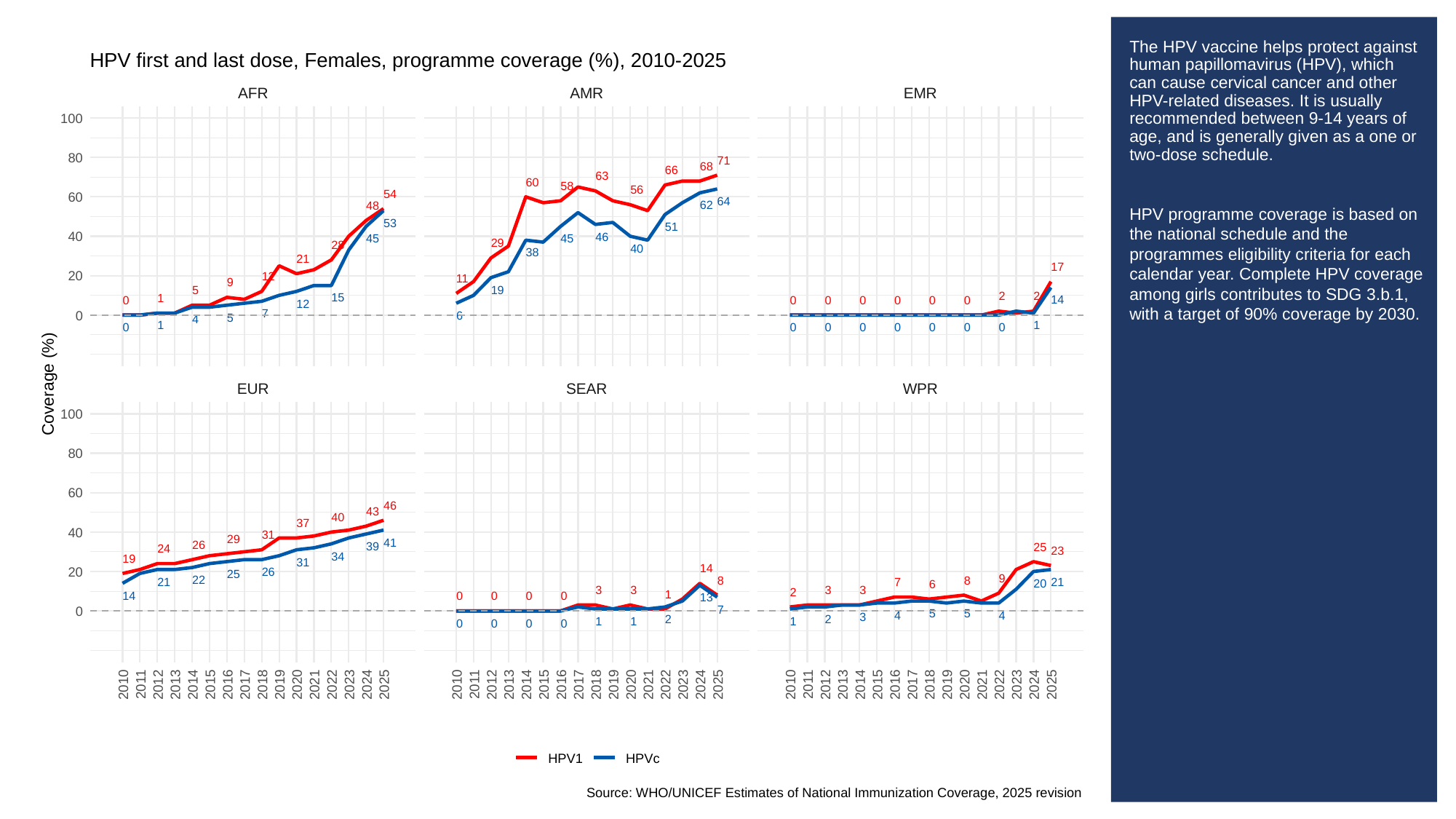

# The HPV vaccine helps protect against human papillomavirus (HPV), which can cause cervical cancer and other HPV-related diseases. It is usually recommended between 9-14 years of age, and is generally given as a one or two-dose schedule.

HPV programme coverage is based on the national schedule and the programmes eligibility criteria for each calendar year. Complete HPV coverage among girls contributes to SDG 3.b.1, with a target of 90% coverage by 2030.

HPV first and last dose, Females, programme coverage (%), 2010-2025
AFR
AMR
EMR

100

80
71

68
66
63

60
58
56

54
60
64

62
48

53
51
40
46
45
45

29
28
40
38
21

17
20
12
11

9

19
5

2
2
15
1
14

0
0
0
0
0
0
0
12
7
0
6
5
4

1
1
0
0
0
0
0
0
0
0

Coverage (%)
EUR
SEAR
WPR

100

80

60

46
43

40
37

40

31

29
41
26
39
25
24
23
34

19
31

14
20
26
25

9
22
8
8
21
21
7
20
6

3
3
3
3
2
1
14

0
0
0
0
13
7
0
5
5
4
4

3
2
2
1
1
1
0
0
0
0

2011
2011
2011
2010
2012
2013
2014
2015
2016
2017
2018
2019
2020
2021
2022
2023
2024
2025
2010
2012
2013
2014
2015
2016
2017
2018
2019
2020
2021
2022
2023
2024
2025
2010
2012
2013
2014
2015
2016
2017
2018
2019
2020
2021
2022
2023
2024
2025
HPV1
HPVc

Source: WHO/UNICEF Estimates of National Immunization Coverage, 2025 revision